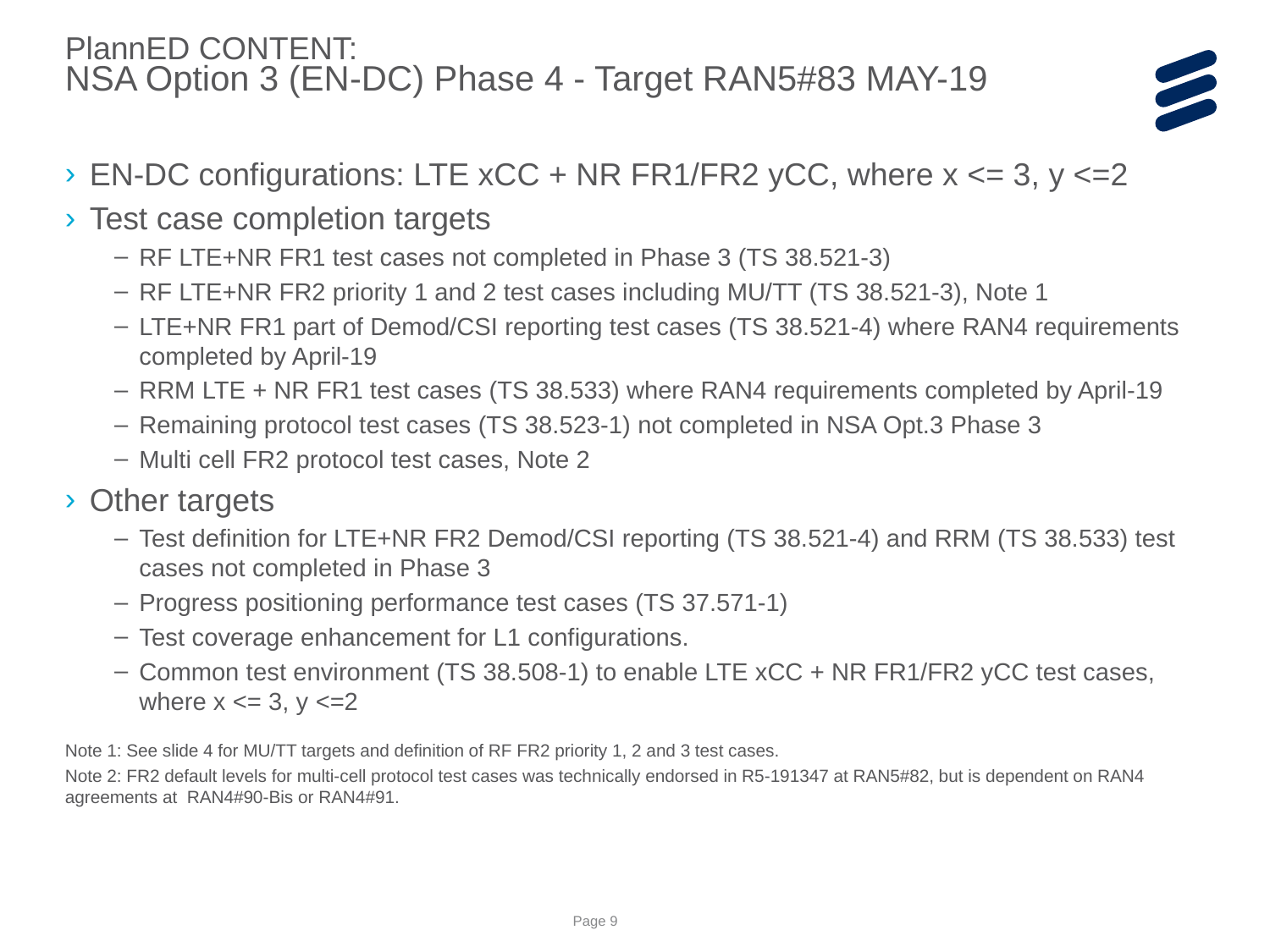

PlannED CONTENT:
NSA Option 3 (EN-DC) Phase 4 - Target RAN5#83 MAY-19

EN-DC configurations: LTE xCC + NR FR1/FR2 yCC, where x <= 3, y <=2
Test case completion targets
RF LTE+NR FR1 test cases not completed in Phase 3 (TS 38.521-3)
RF LTE+NR FR2 priority 1 and 2 test cases including MU/TT (TS 38.521-3), Note 1
LTE+NR FR1 part of Demod/CSI reporting test cases (TS 38.521-4) where RAN4 requirements completed by April-19
RRM LTE + NR FR1 test cases (TS 38.533) where RAN4 requirements completed by April-19
Remaining protocol test cases (TS 38.523-1) not completed in NSA Opt.3 Phase 3
Multi cell FR2 protocol test cases, Note 2
Other targets
Test definition for LTE+NR FR2 Demod/CSI reporting (TS 38.521-4) and RRM (TS 38.533) test cases not completed in Phase 3
Progress positioning performance test cases (TS 37.571-1)
Test coverage enhancement for L1 configurations.
Common test environment (TS 38.508-1) to enable LTE xCC + NR FR1/FR2 yCC test cases,
where x <= 3, y <=2
Note 1: See slide 4 for MU/TT targets and definition of RF FR2 priority 1, 2 and 3 test cases.
Note 2: FR2 default levels for multi-cell protocol test cases was technically endorsed in R5-191347 at RAN5#82, but is dependent on RAN4 agreements at  RAN4#90-Bis or RAN4#91.